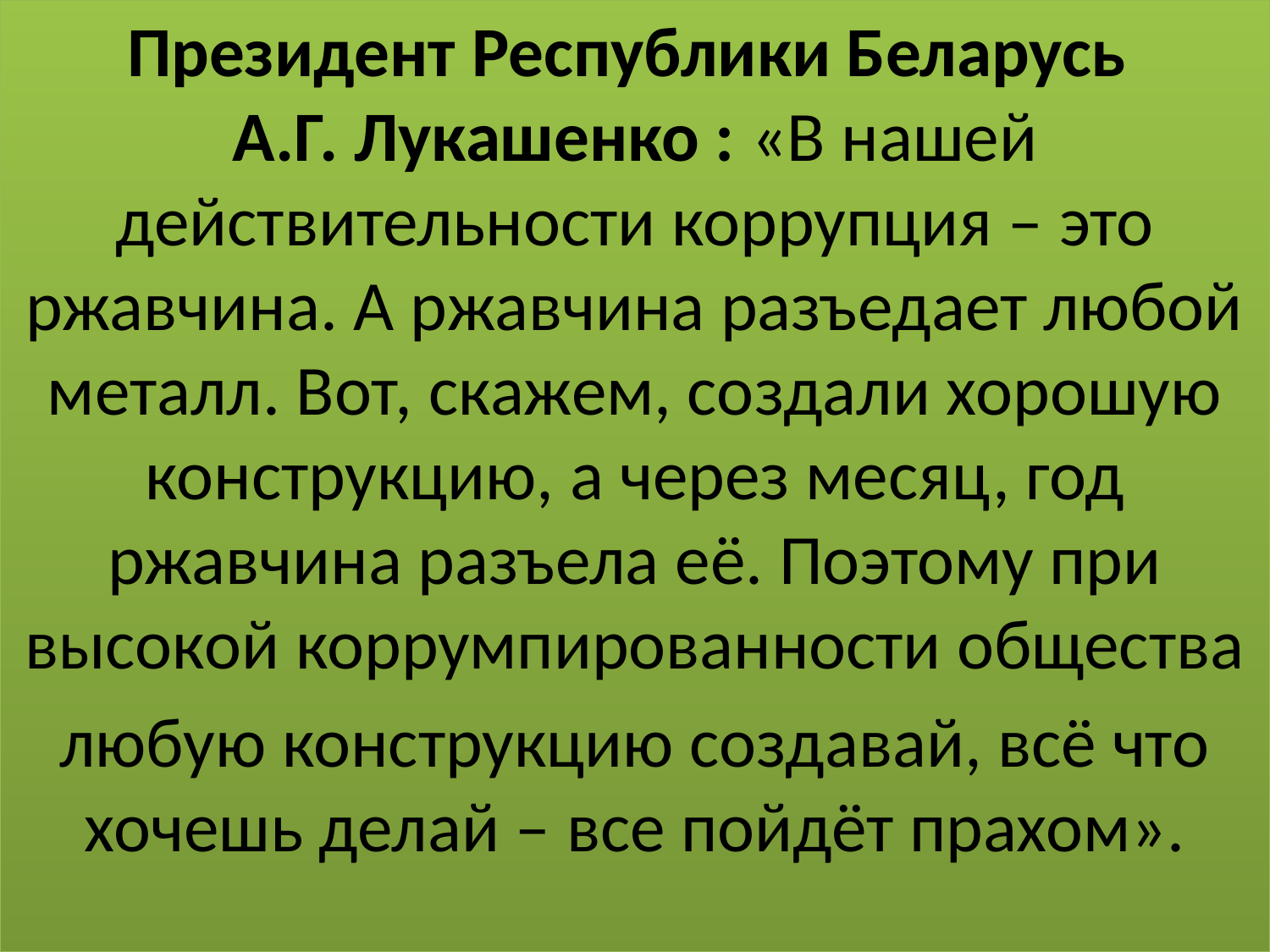

Президент Республики Беларусь
А.Г. Лукашенко : «В нашей действительности коррупция – это ржавчина. А ржавчина разъедает любой металл. Вот, скажем, создали хорошую конструкцию, а через месяц, год ржавчина разъела её. Поэтому при высокой коррумпированности общества
любую конструкцию создавай, всё что хочешь делай – все пойдёт прахом».
#